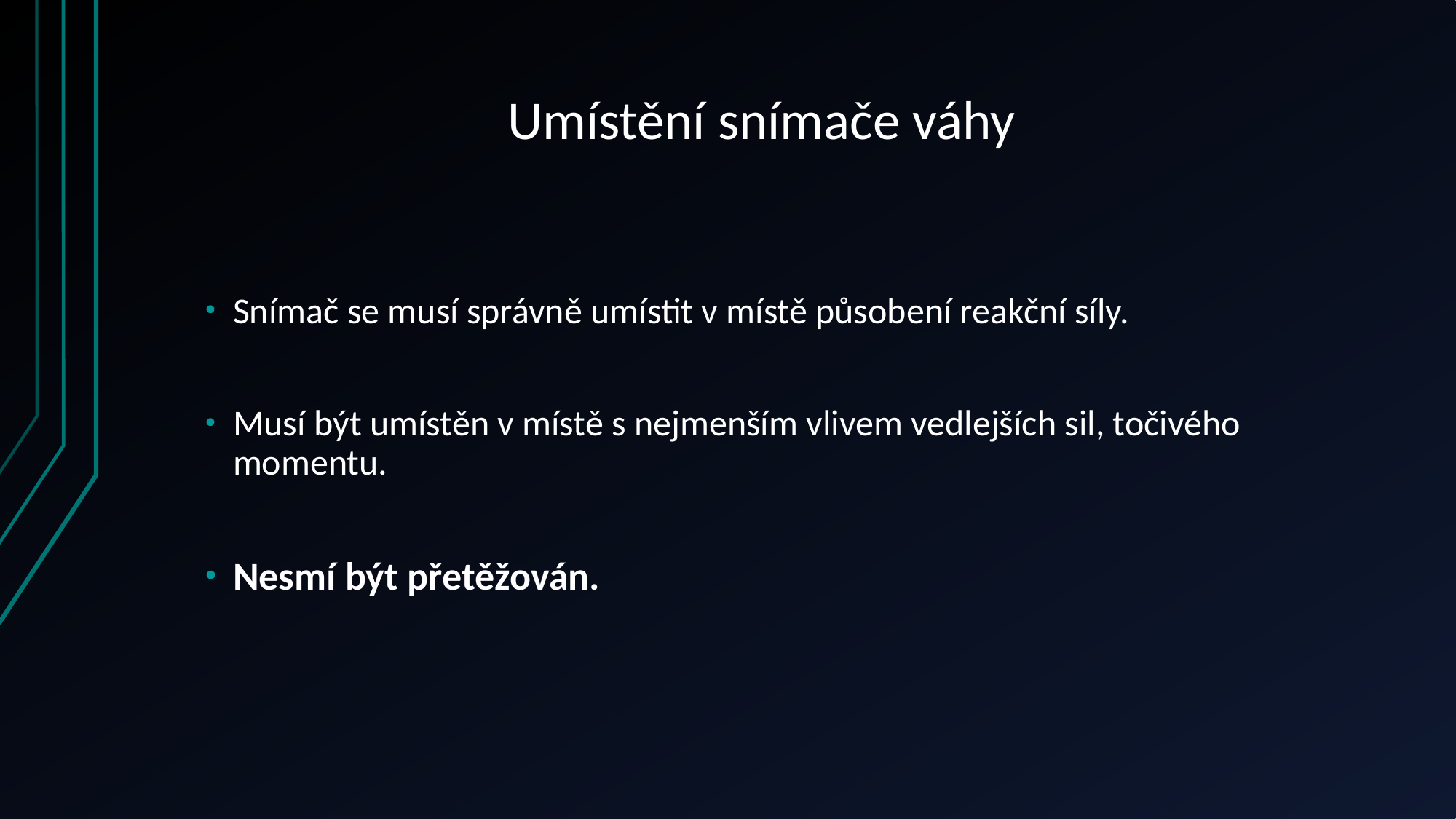

# Umístění snímače váhy

Snímač se musí správně umístit v místě působení reakční síly.

Musí být umístěn v místě s nejmenším vlivem vedlejších sil, točivého momentu.

Nesmí být přetěžován.